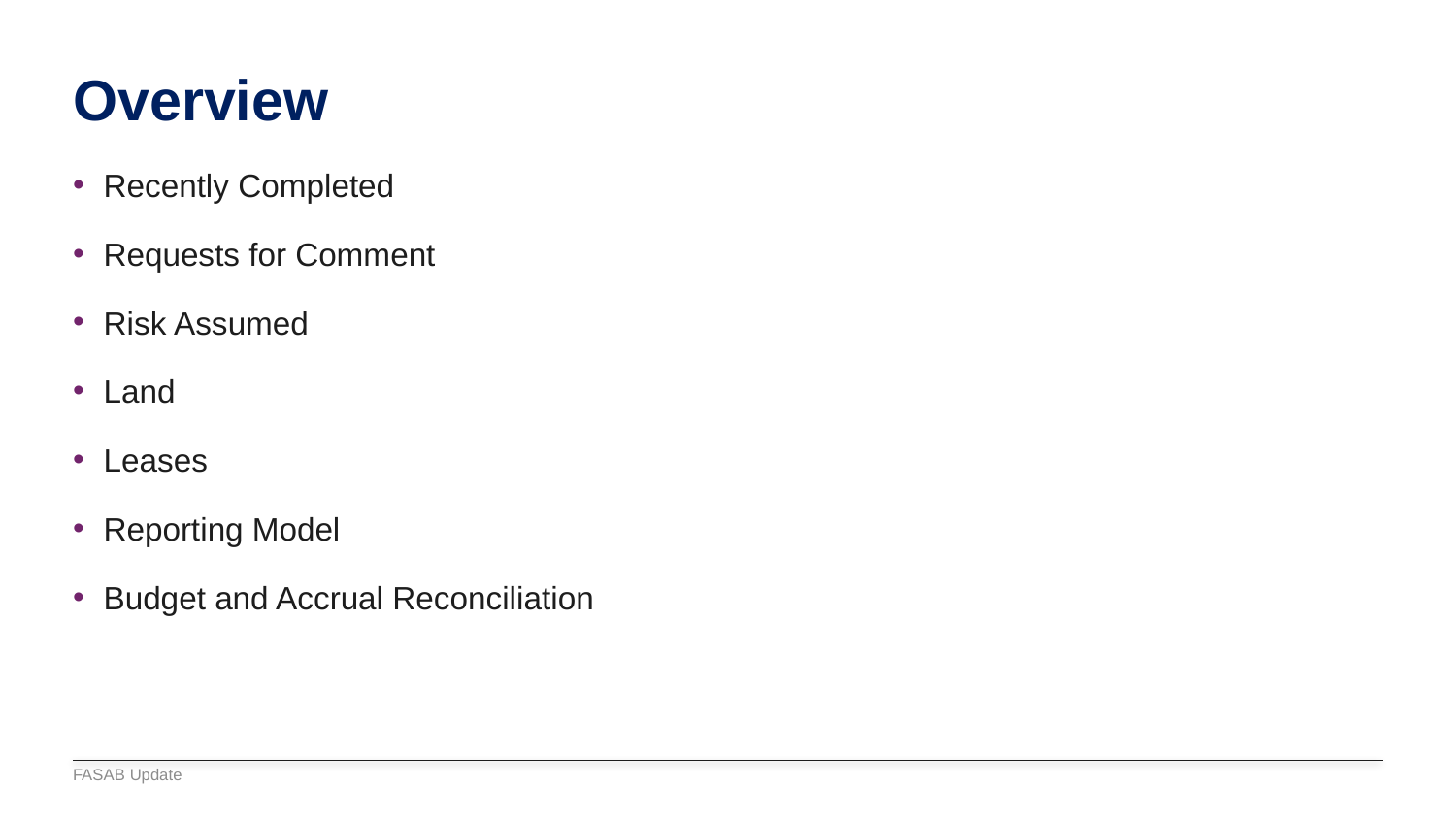

# Overview
Recently Completed
Requests for Comment
Risk Assumed
Land
Leases
Reporting Model
Budget and Accrual Reconciliation

FASAB Update